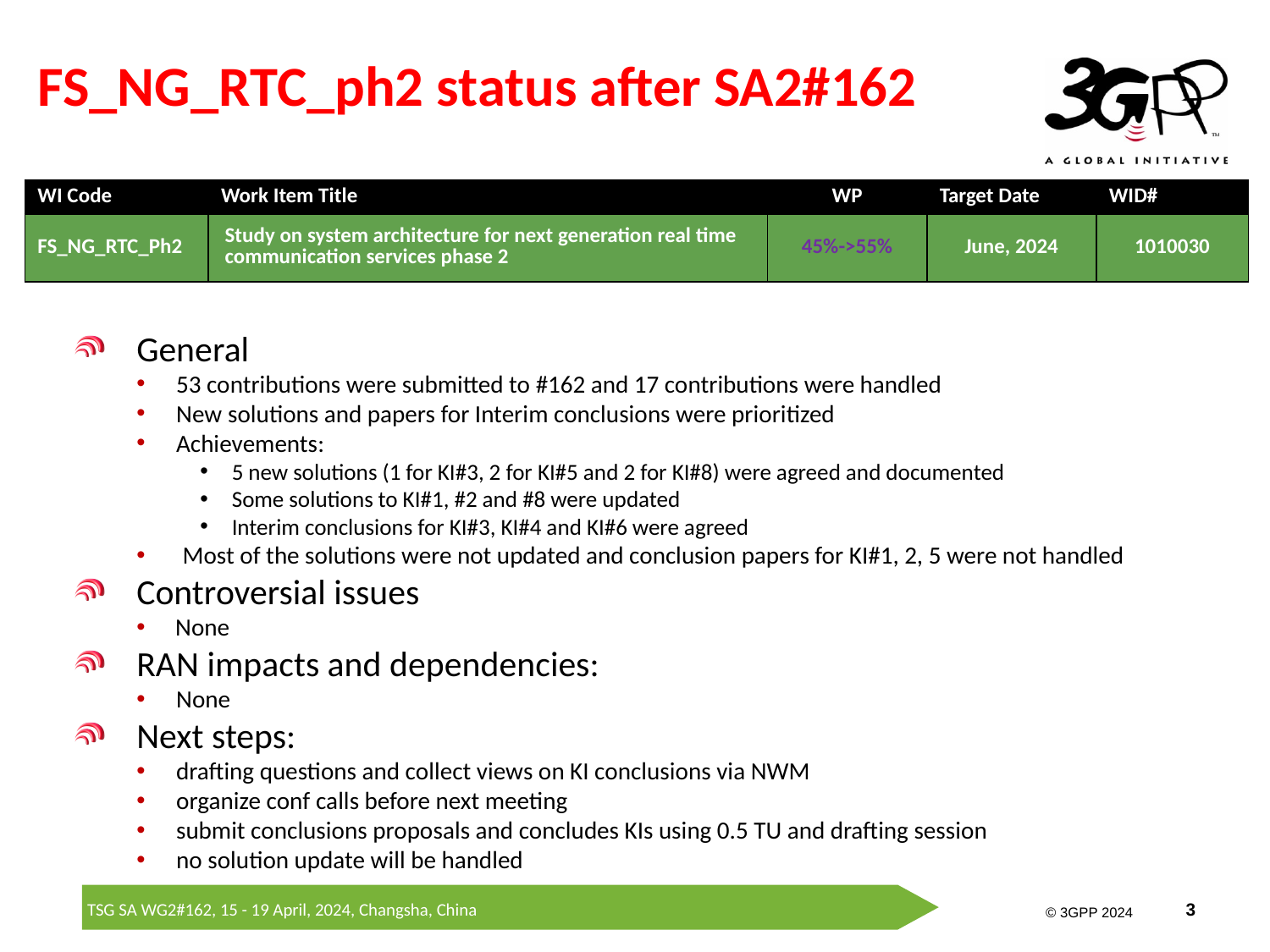

# FS_NG_RTC_ph2 status after SA2#162
| WI Code | Work Item Title | WP | Target Date | WID# |
| --- | --- | --- | --- | --- |
| FS\_NG\_RTC\_Ph2 | Study on system architecture for next generation real time communication services phase 2 | 45%->55% | June, 2024 | 1010030 |
General
53 contributions were submitted to #162 and 17 contributions were handled
New solutions and papers for Interim conclusions were prioritized
Achievements:
5 new solutions (1 for KI#3, 2 for KI#5 and 2 for KI#8) were agreed and documented
Some solutions to KI#1, #2 and #8 were updated
Interim conclusions for KI#3, KI#4 and KI#6 were agreed
 Most of the solutions were not updated and conclusion papers for KI#1, 2, 5 were not handled
Controversial issues
None
RAN impacts and dependencies:
None
Next steps:
drafting questions and collect views on KI conclusions via NWM
organize conf calls before next meeting
submit conclusions proposals and concludes KIs using 0.5 TU and drafting session
no solution update will be handled